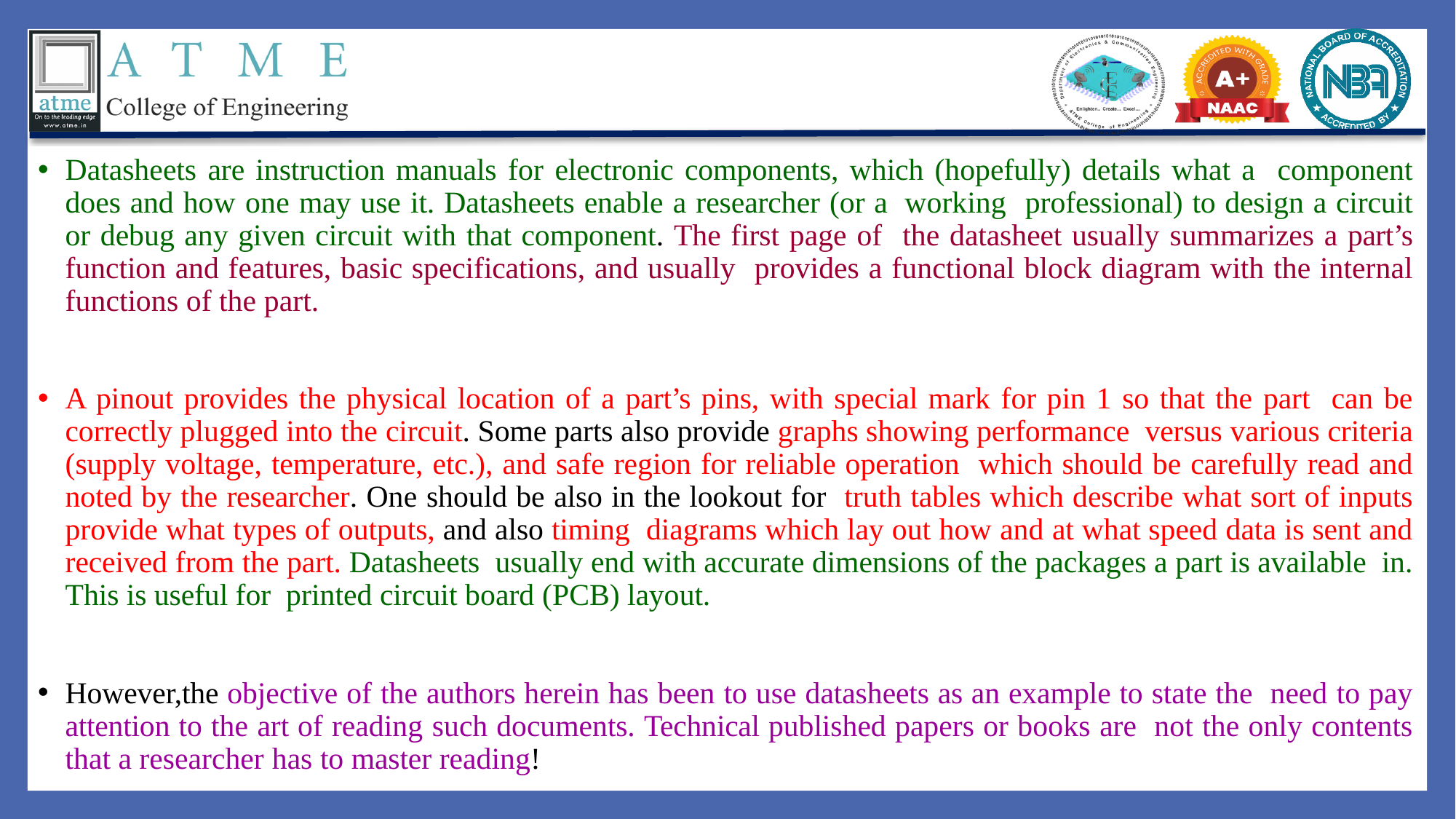

Datasheets are instruction manuals for electronic components, which (hopefully) details what a  component does and how one may use it. Datasheets enable a researcher (or a working  professional) to design a circuit or debug any given circuit with that component. The first page of  the datasheet usually summarizes a part’s function and features, basic specifications, and usually  provides a functional block diagram with the internal functions of the part.

A pinout provides the physical location of a part’s pins, with special mark for pin 1 so that the part  can be correctly plugged into the circuit. Some parts also provide graphs showing performance  versus various criteria (supply voltage, temperature, etc.), and safe region for reliable operation  which should be carefully read and noted by the researcher. One should be also in the lookout for  truth tables which describe what sort of inputs provide what types of outputs, and also timing  diagrams which lay out how and at what speed data is sent and received from the part. Datasheets  usually end with accurate dimensions of the packages a part is available in. This is useful for  printed circuit board (PCB) layout.

However,the objective of the authors herein has been to use datasheets as an example to state the  need to pay attention to the art of reading such documents. Technical published papers or books are  not the only contents that a researcher has to master reading!